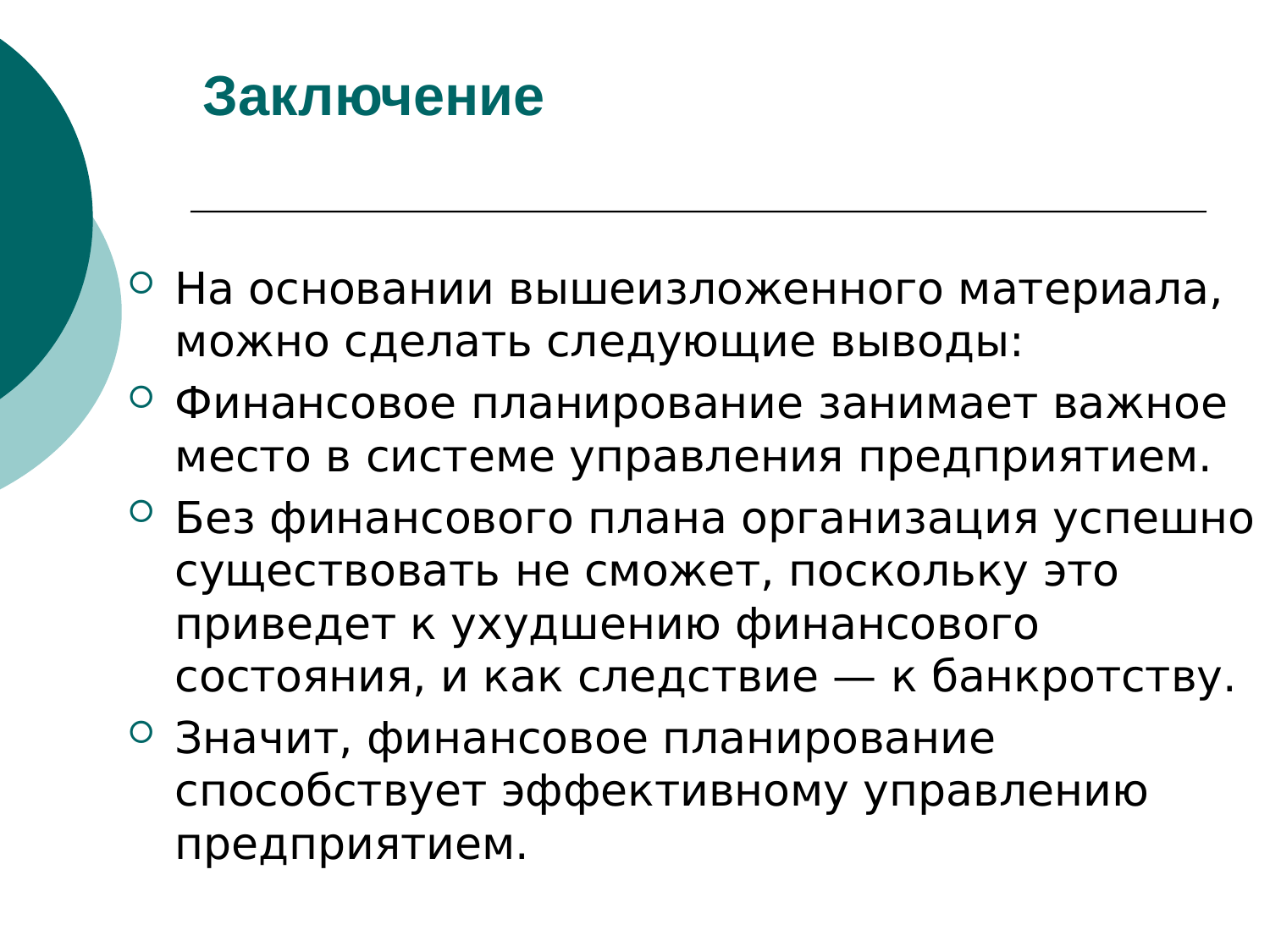

# Заключение
На основании вышеизложенного материала, можно сделать следующие выводы:
Финансовое планирование занимает важное место в системе управления предприятием.
Без финансового плана организация успешно существовать не сможет, поскольку это приведет к ухудшению финансового состояния, и как следствие — к банкротству.
Значит, финансовое планирование способствует эффективному управлению предприятием.